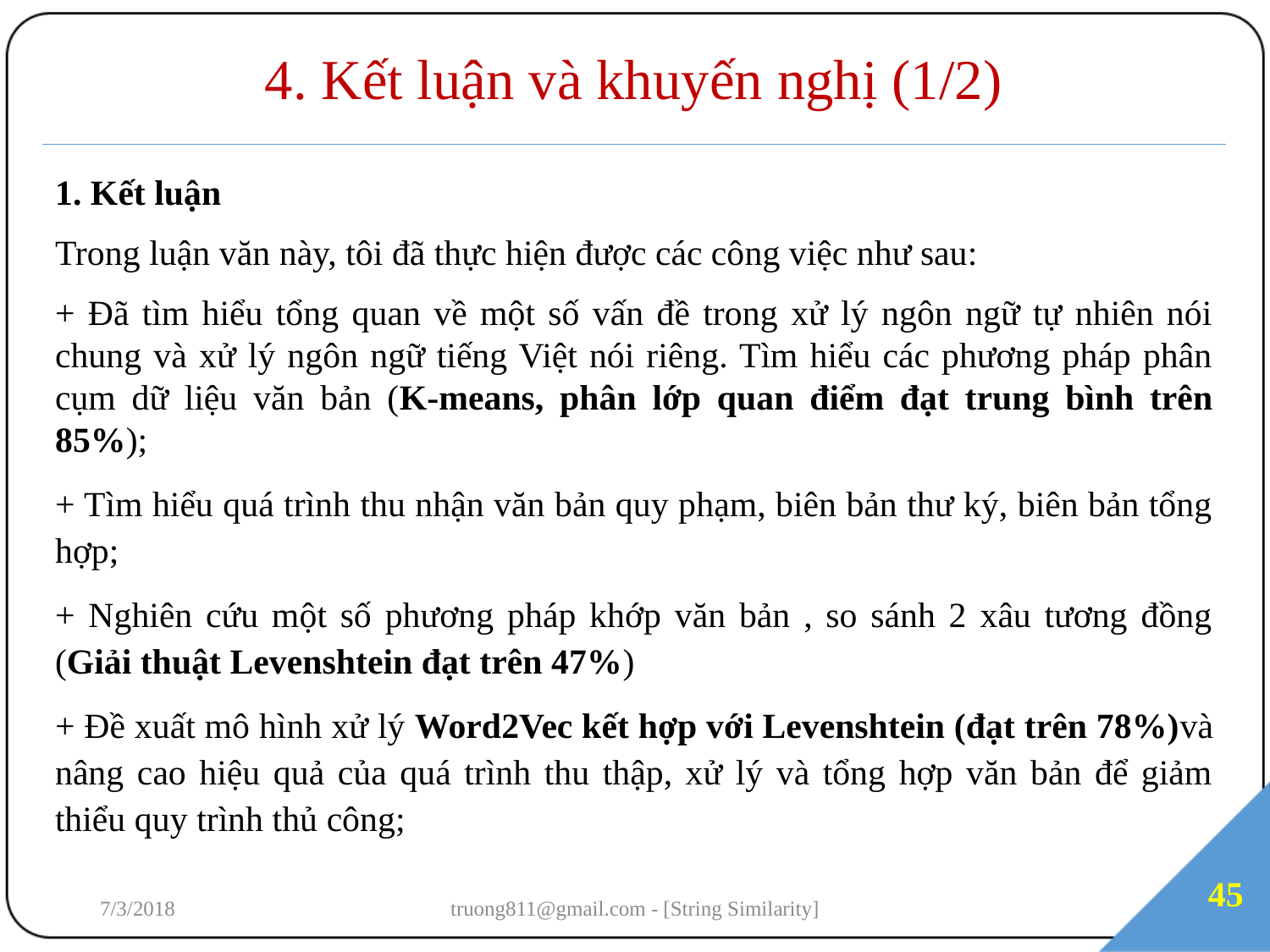

# 4. Kết luận và khuyến nghị (1/2)
1. Kết luận
Trong luận văn này, tôi đã thực hiện được các công việc như sau:
+ Đã tìm hiểu tổng quan về một số vấn đề trong xử lý ngôn ngữ tự nhiên nói chung và xử lý ngôn ngữ tiếng Việt nói riêng. Tìm hiểu các phương pháp phân cụm dữ liệu văn bản (K-means, phân lớp quan điểm đạt trung bình trên 85%);
+ Tìm hiểu quá trình thu nhận văn bản quy phạm, biên bản thư ký, biên bản tổng hợp;
+ Nghiên cứu một số phương pháp khớp văn bản , so sánh 2 xâu tương đồng (Giải thuật Levenshtein đạt trên 47%)
+ Đề xuất mô hình xử lý Word2Vec kết hợp với Levenshtein (đạt trên 78%)và nâng cao hiệu quả của quá trình thu thập, xử lý và tổng hợp văn bản để giảm thiểu quy trình thủ công;
45
7/3/2018
truong811@gmail.com - [String Similarity]